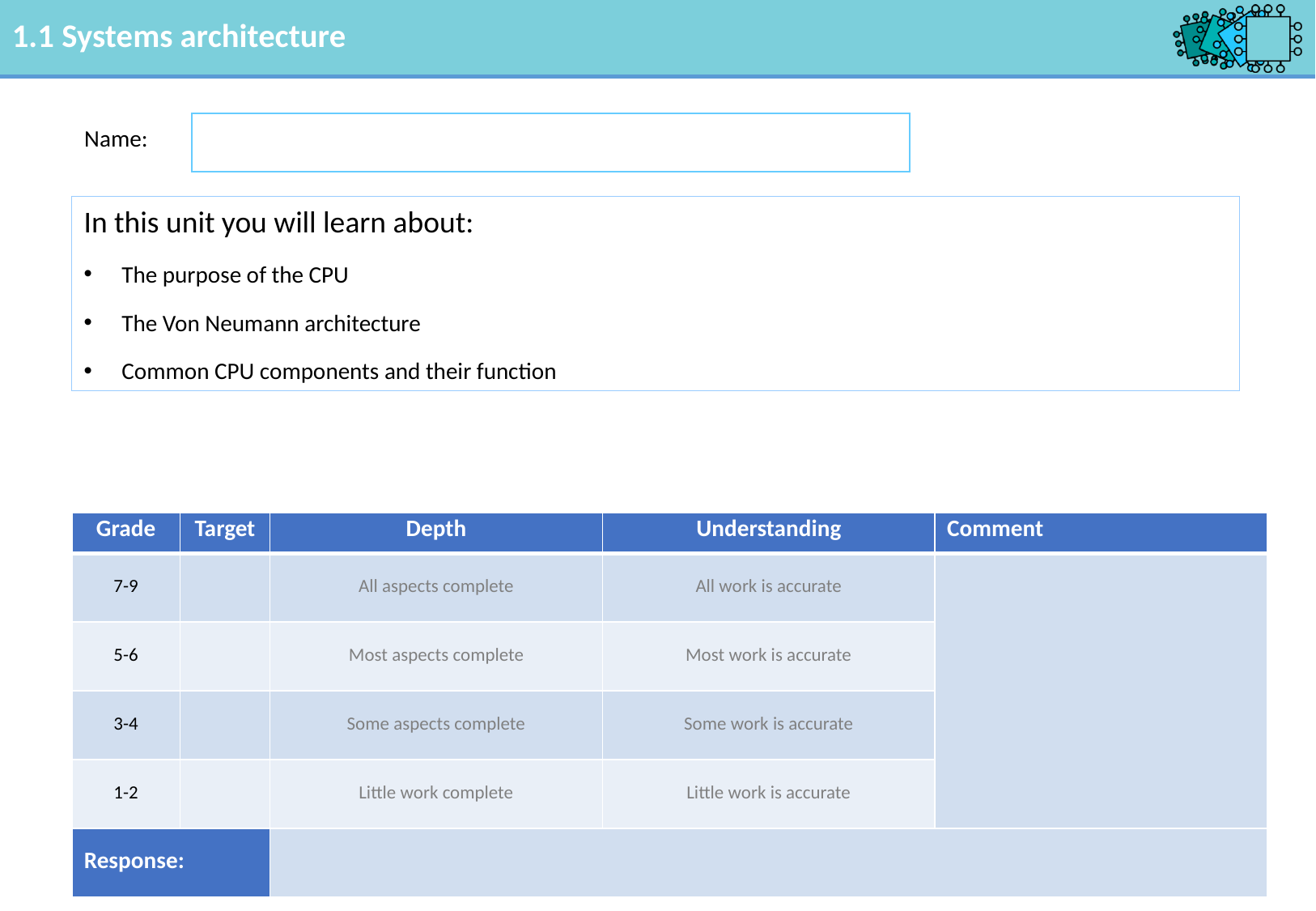

Name:
In this unit you will learn about:
The purpose of the CPU
The Von Neumann architecture
Common CPU components and their function
| Grade | Target | Depth | Understanding | Comment |
| --- | --- | --- | --- | --- |
| 7-9 |  | All aspects complete | All work is accurate |  |
| 5-6 |  | Most aspects complete | Most work is accurate |  |
| 3-4 |  | Some aspects complete | Some work is accurate |  |
| 1-2 |  | Little work complete | Little work is accurate |  |
| Response: |  |  |  |  |